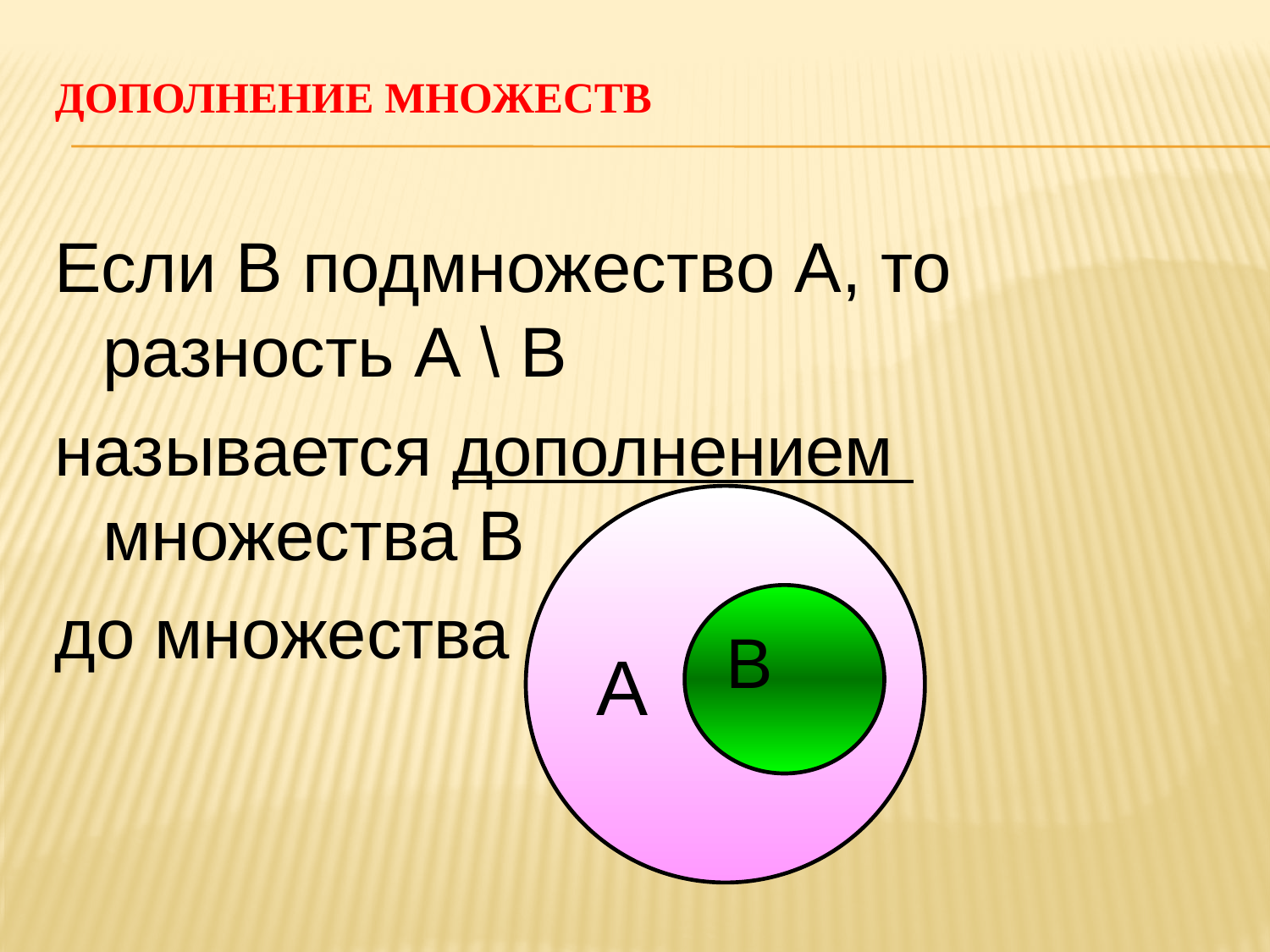

# Дополнение множеств
Если В подмножество А, то разность А \ В
называется дополнением  множества В
до множества А.

А
В